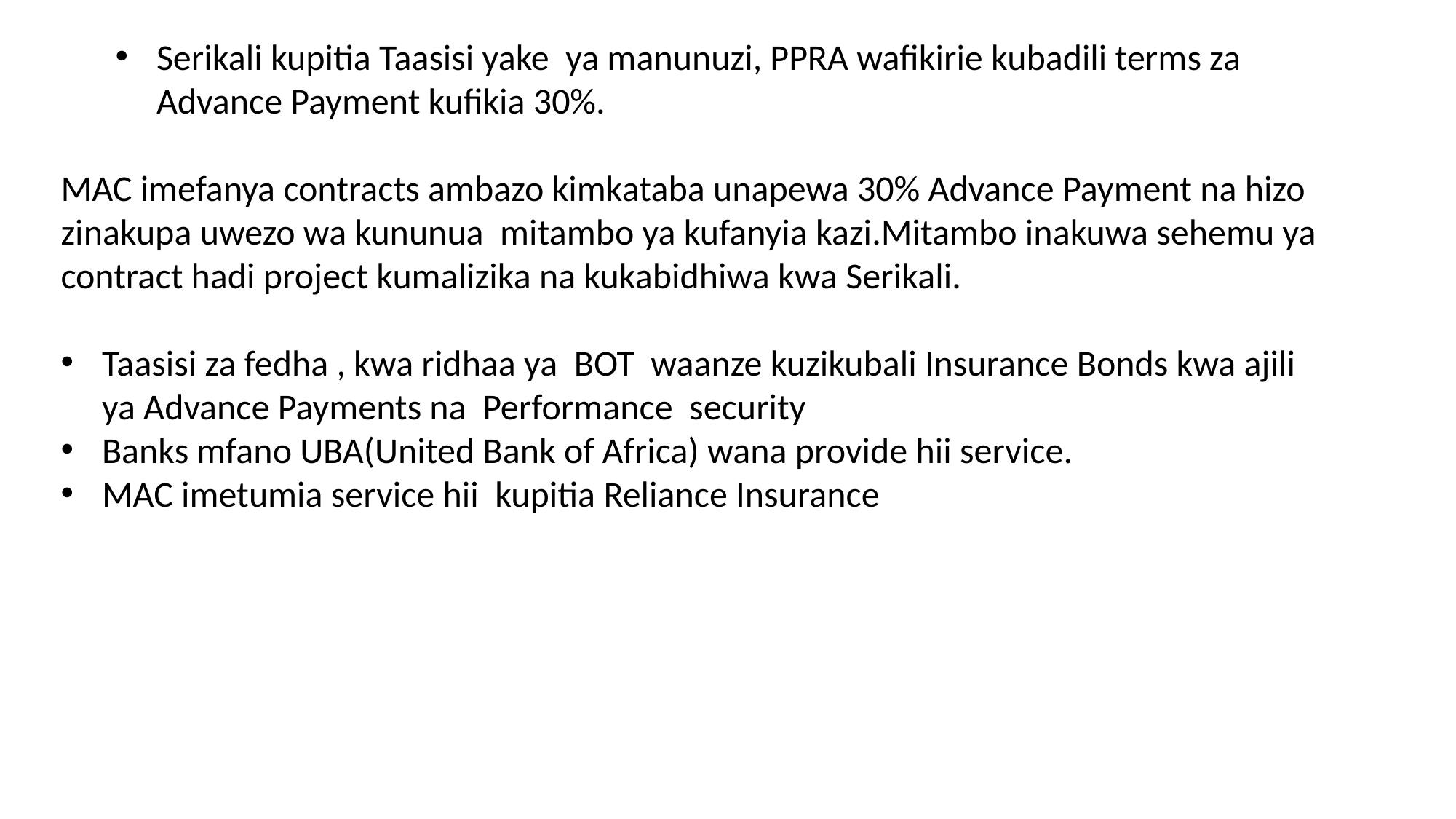

Serikali kupitia Taasisi yake  ya manunuzi, PPRA wafikirie kubadili terms za Advance Payment kufikia 30%.

MAC imefanya contracts ambazo kimkataba unapewa 30% Advance Payment na hizo zinakupa uwezo wa kununua  mitambo ya kufanyia kazi.Mitambo inakuwa sehemu ya contract hadi project kumalizika na kukabidhiwa kwa Serikali.

Taasisi za fedha , kwa ridhaa ya  BOT  waanze kuzikubali Insurance Bonds kwa ajili ya Advance Payments na  Performance  security
Banks mfano UBA(United Bank of Africa) wana provide hii service.
MAC imetumia service hii  kupitia Reliance Insurance